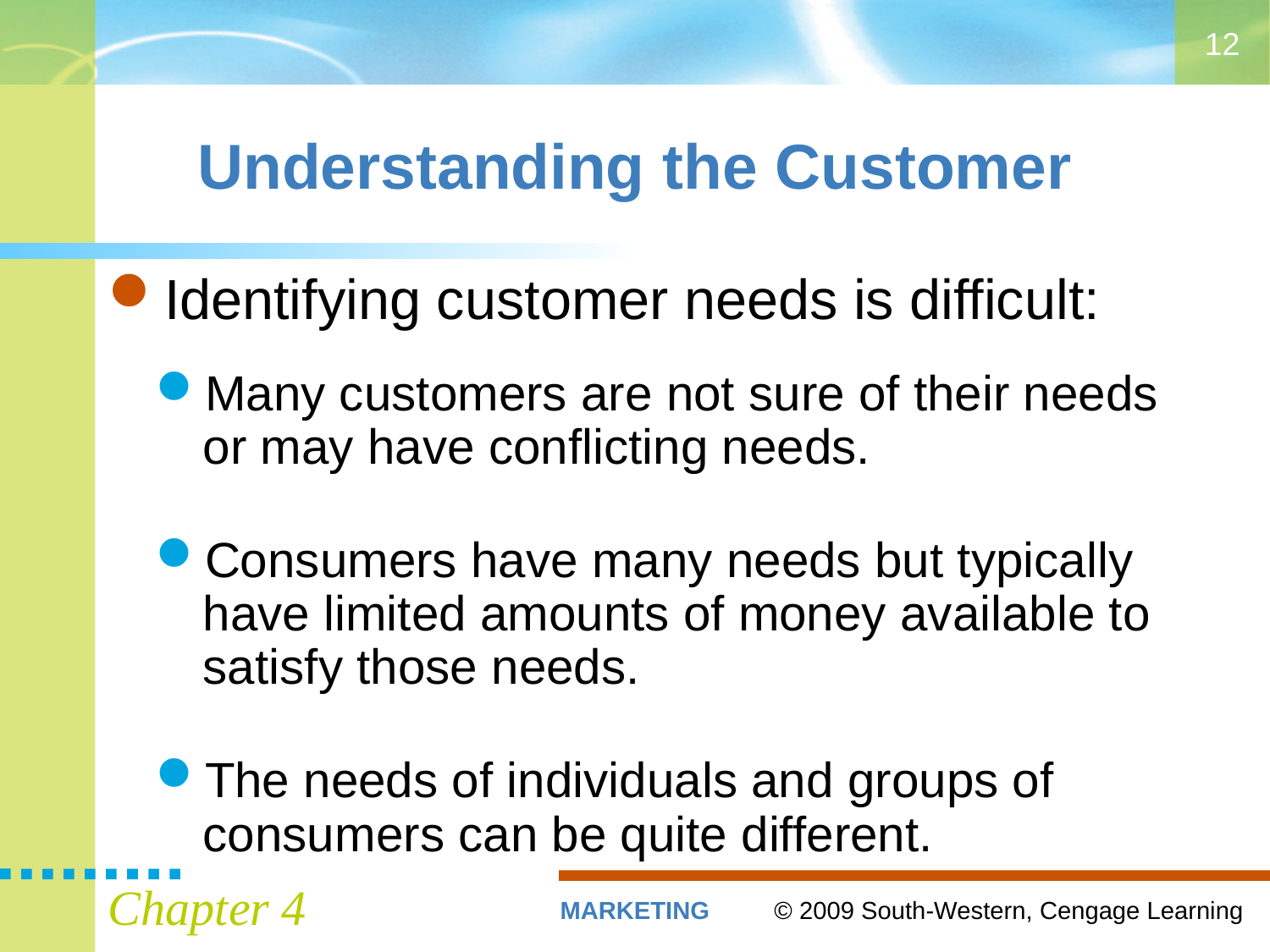

12
# Understanding the Customer
Identifying customer needs is difficult:

Many customers are not sure of their needs or may have conflicting needs.

Consumers have many needs but typically have limited amounts of money available to satisfy those needs.

The needs of individuals and groups of consumers can be quite different.
Chapter 4